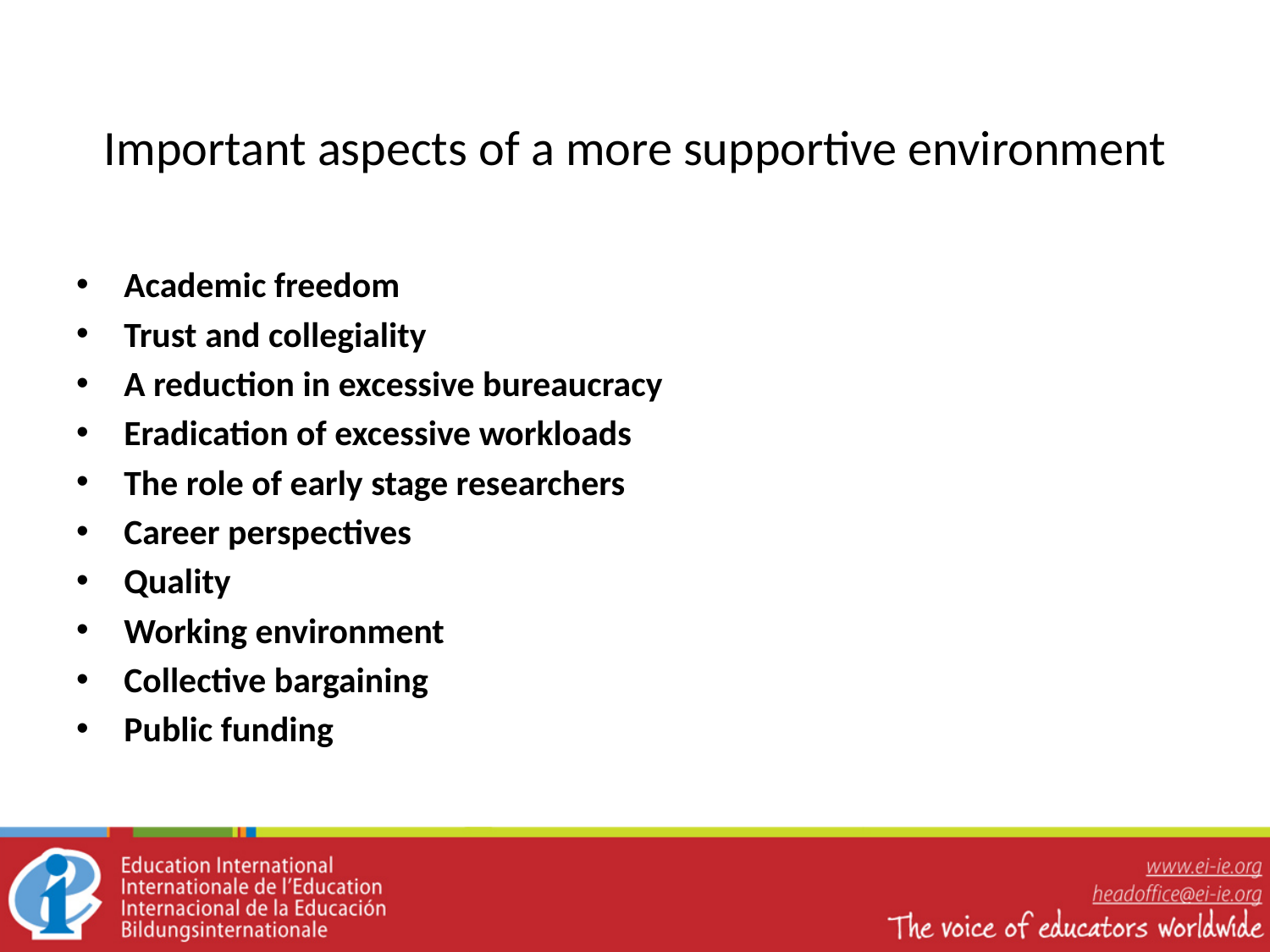

# Important aspects of a more supportive environment
Academic freedom
Trust and collegiality
A reduction in excessive bureaucracy
Eradication of excessive workloads
The role of early stage researchers
Career perspectives
Quality
Working environment
Collective bargaining
Public funding